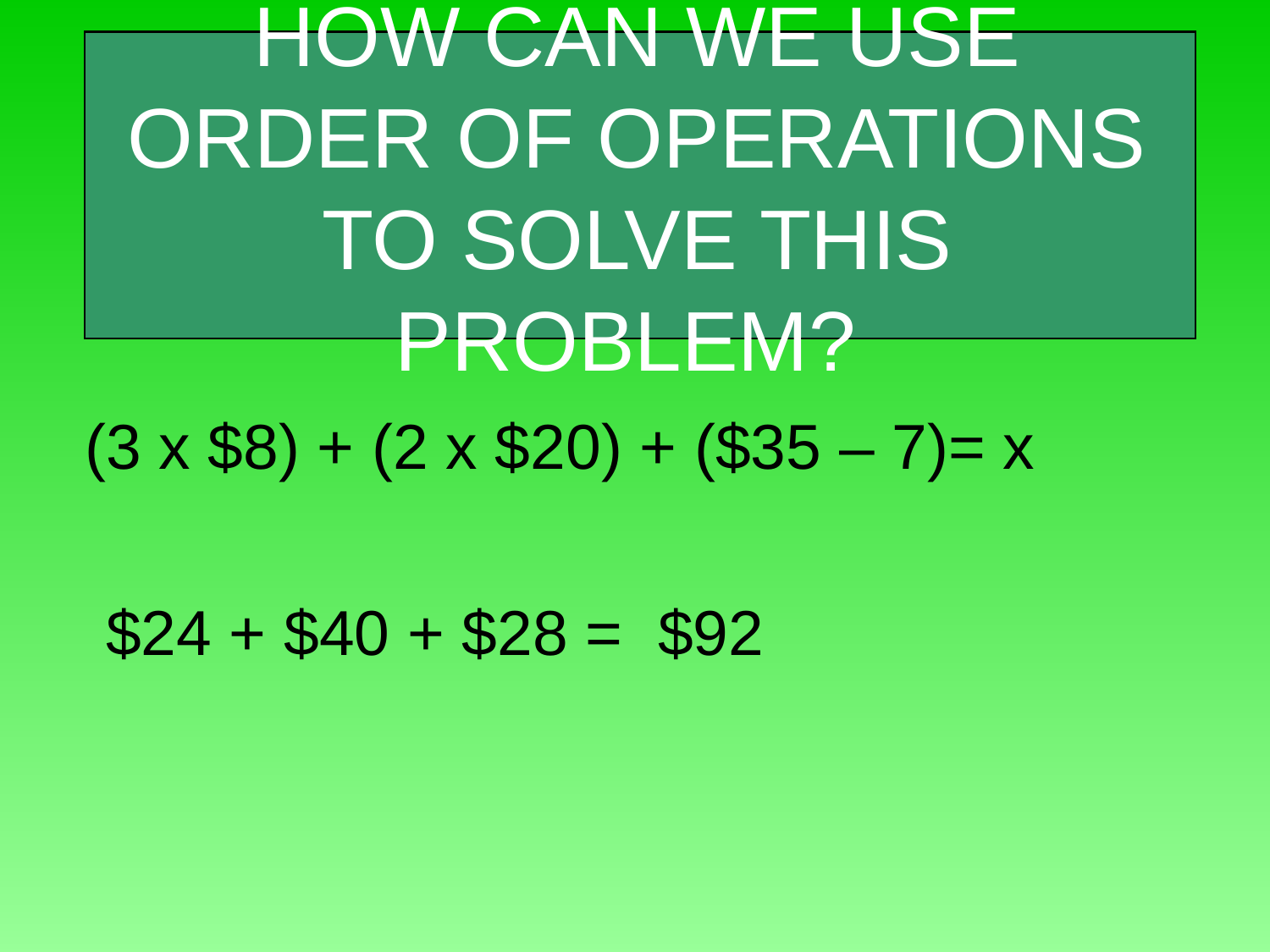

# HOW CAN WE USE ORDER OF OPERATIONS TO SOLVE THIS PROBLEM?
(3 x $8) + (2 x $20) + ($35 – 7)= x
$24 + $40 + $28 =  $92